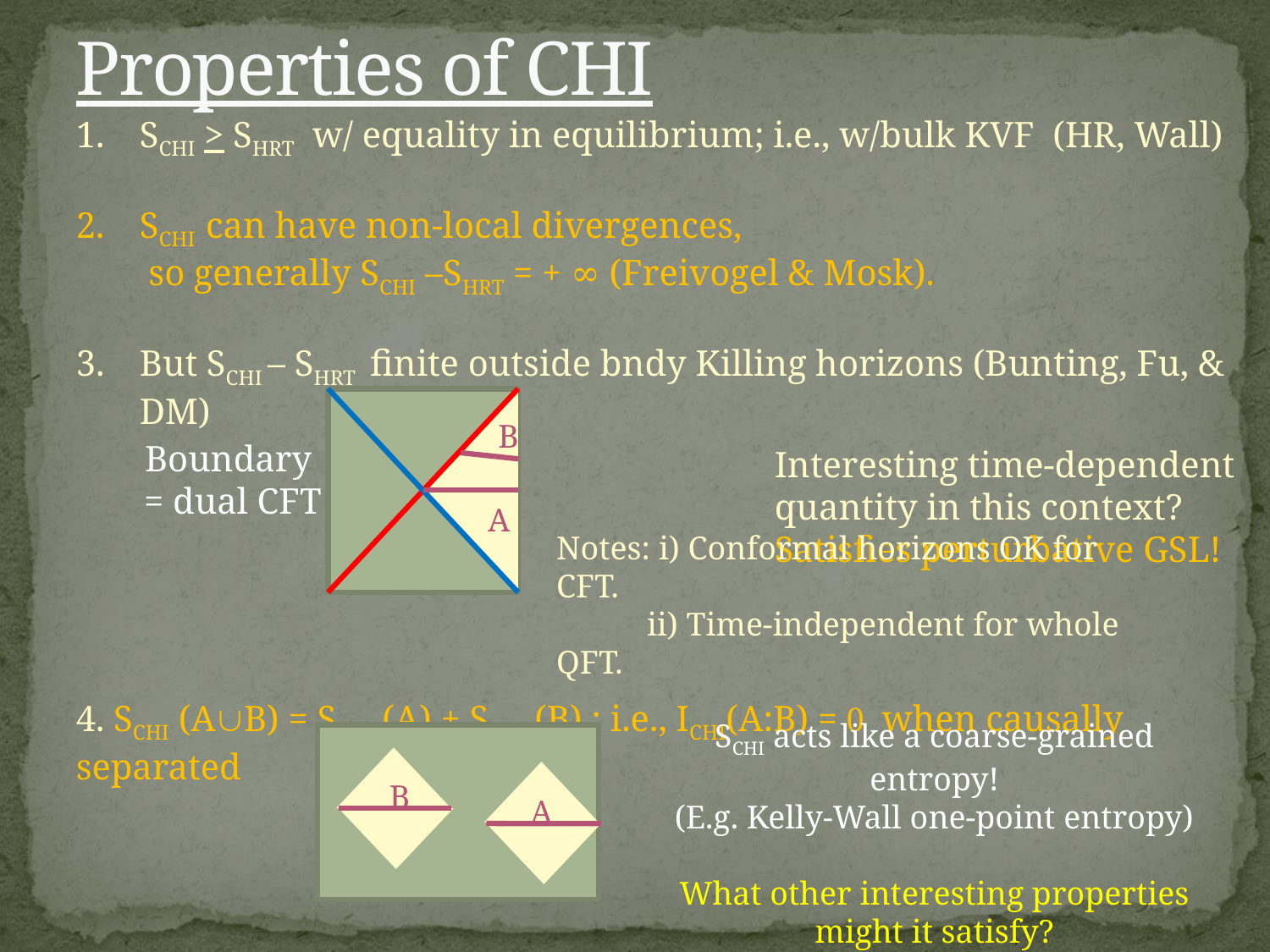

# Properties of CHI
SCHI > SHRT  w/ equality in equilibrium; i.e., w/bulk KVF  (HR, Wall)
SCHI  can have non-local divergences,
 so generally SCHI –SHRT = + ∞ (Freivogel & Mosk).
But SCHI – SHRT  finite outside bndy Killing horizons (Bunting, Fu, & DM)
					Interesting time-dependent
					quantity in this context?
					Satisfies perturbative GSL!

4. SCHI (A∪B) = SCHI (A) + SCHI (B) ; i.e., ICHI(A:B) = 0 when causally separated

B

A
Boundary
= dual CFT
Notes: i) Conformal horizons OK for CFT.
           ii) Time-independent for whole QFT.

SCHI acts like a coarse-grained entropy!
(E.g. Kelly-Wall one-point entropy)
What other interesting properties might it satisfy?

B
A